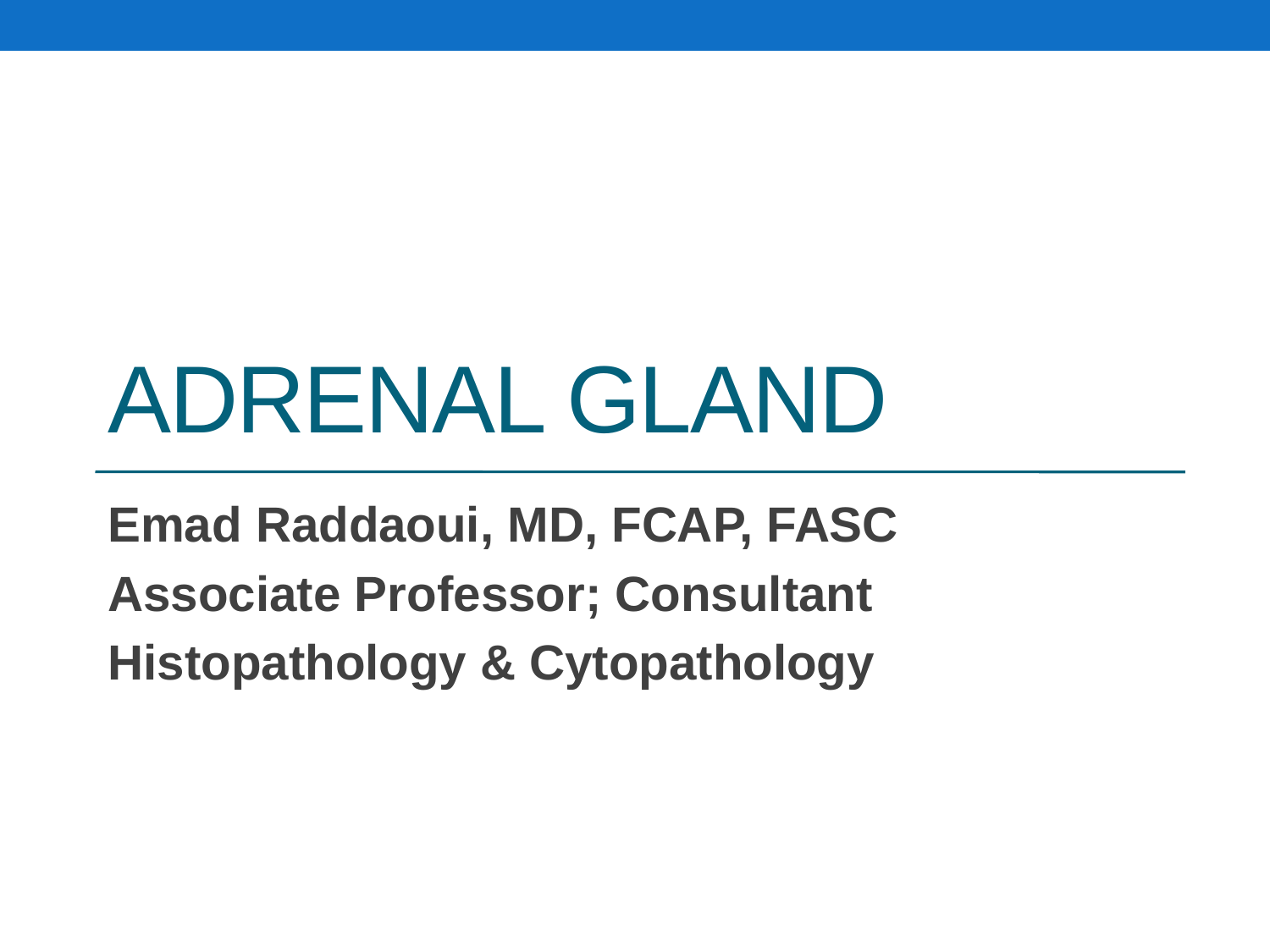

# Adrenal Gland
Emad Raddaoui, MD, FCAP, FASC
Associate Professor; Consultant
Histopathology & Cytopathology